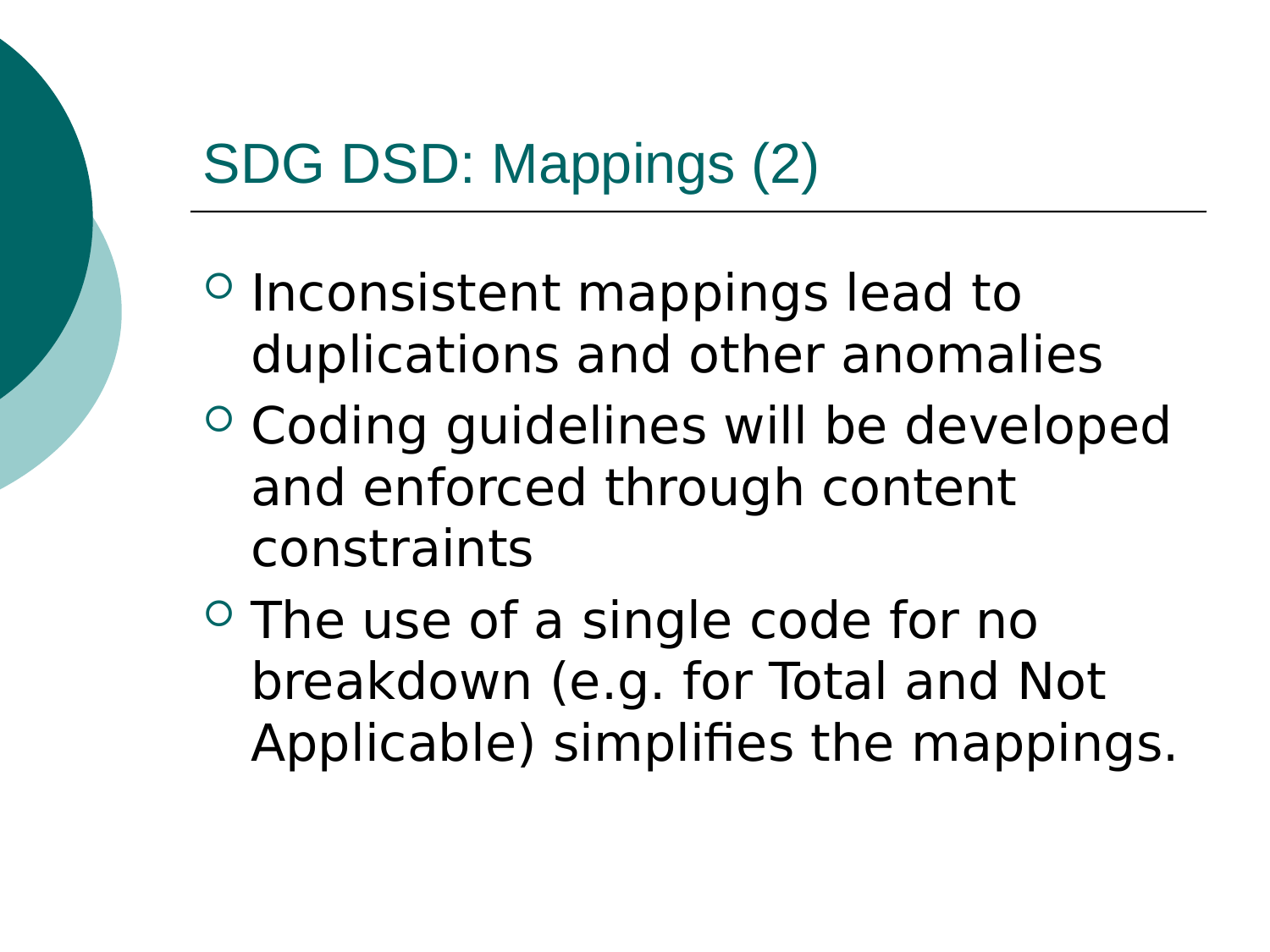

# SDG DSD: Mappings (2)
Inconsistent mappings lead to duplications and other anomalies
Coding guidelines will be developed and enforced through content constraints
The use of a single code for no breakdown (e.g. for Total and Not Applicable) simplifies the mappings.